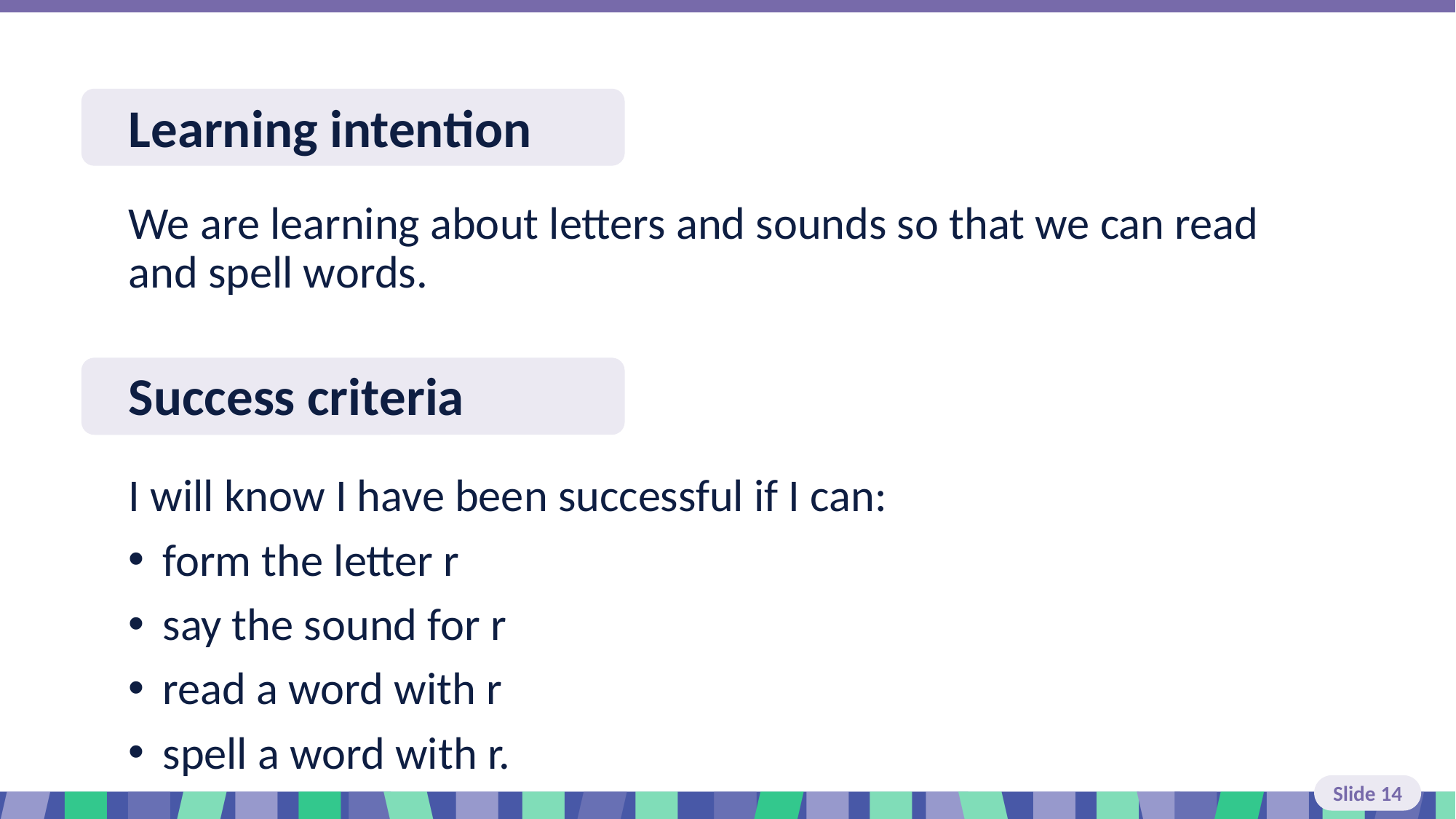

# Learning intention
We are learning about letters and sounds so that we can read and spell words.
Success criteria
I will know I have been successful if I can:
form the letter r
say the sound for r
read a word with r
spell a word with r.